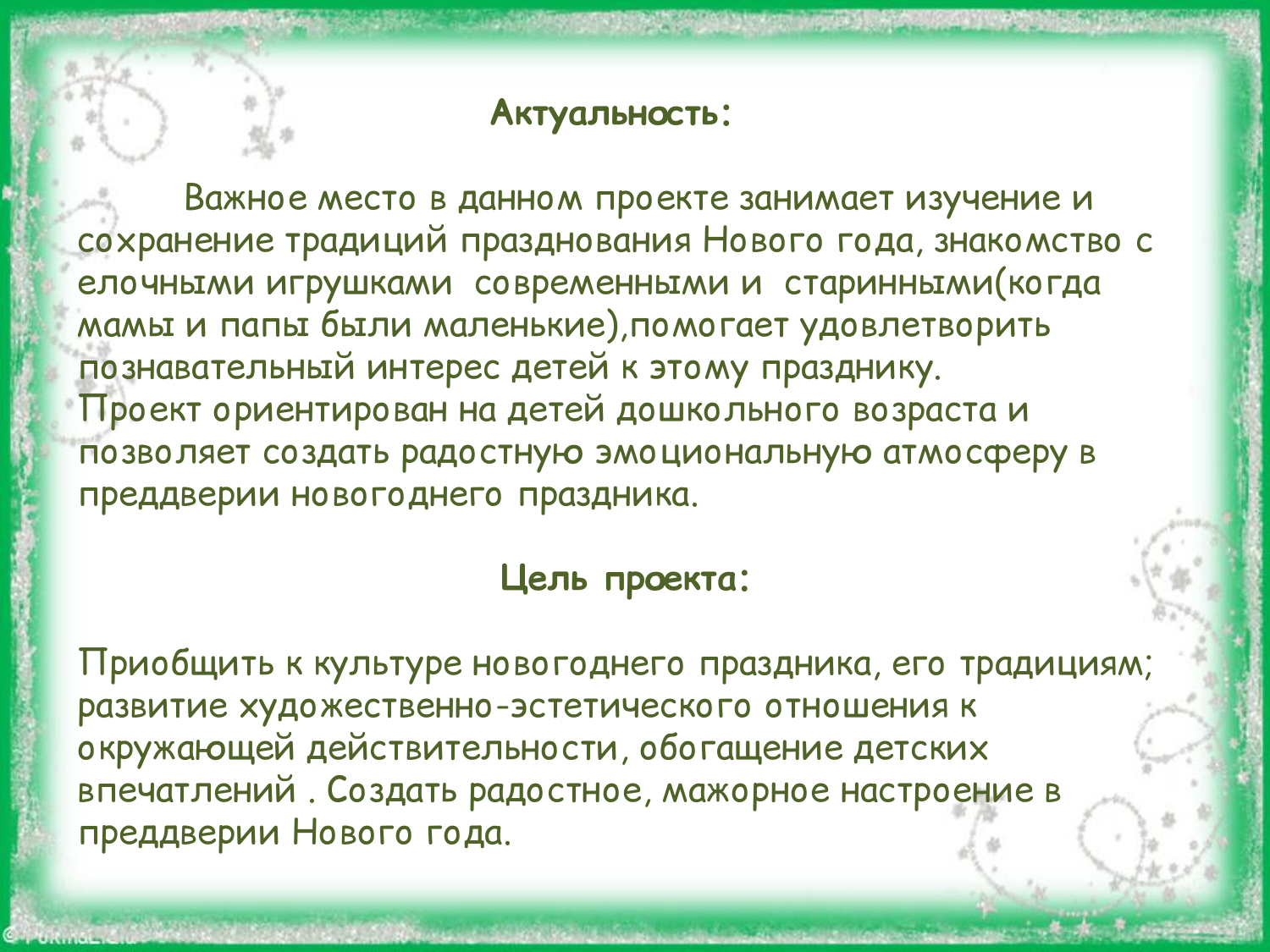

Актуальность:
          Важное место в данном проекте занимает изучение и сохранение традиций празднования Нового года, знакомство с елочными игрушками  современными и  старинными(когда мамы и папы были маленькие),помогает удовлетворить познавательный интерес детей к этому празднику.
Проект ориентирован на детей дошкольного возраста и позволяет создать радостную эмоциональную атмосферу в преддверии новогоднего праздника.
 
                                        Цель проекта:

Приобщить к культуре новогоднего праздника, его традициям; развитие художественно-эстетического отношения к окружающей действительности, обогащение детских впечатлений . Создать радостное, мажорное настроение в преддверии Нового года.